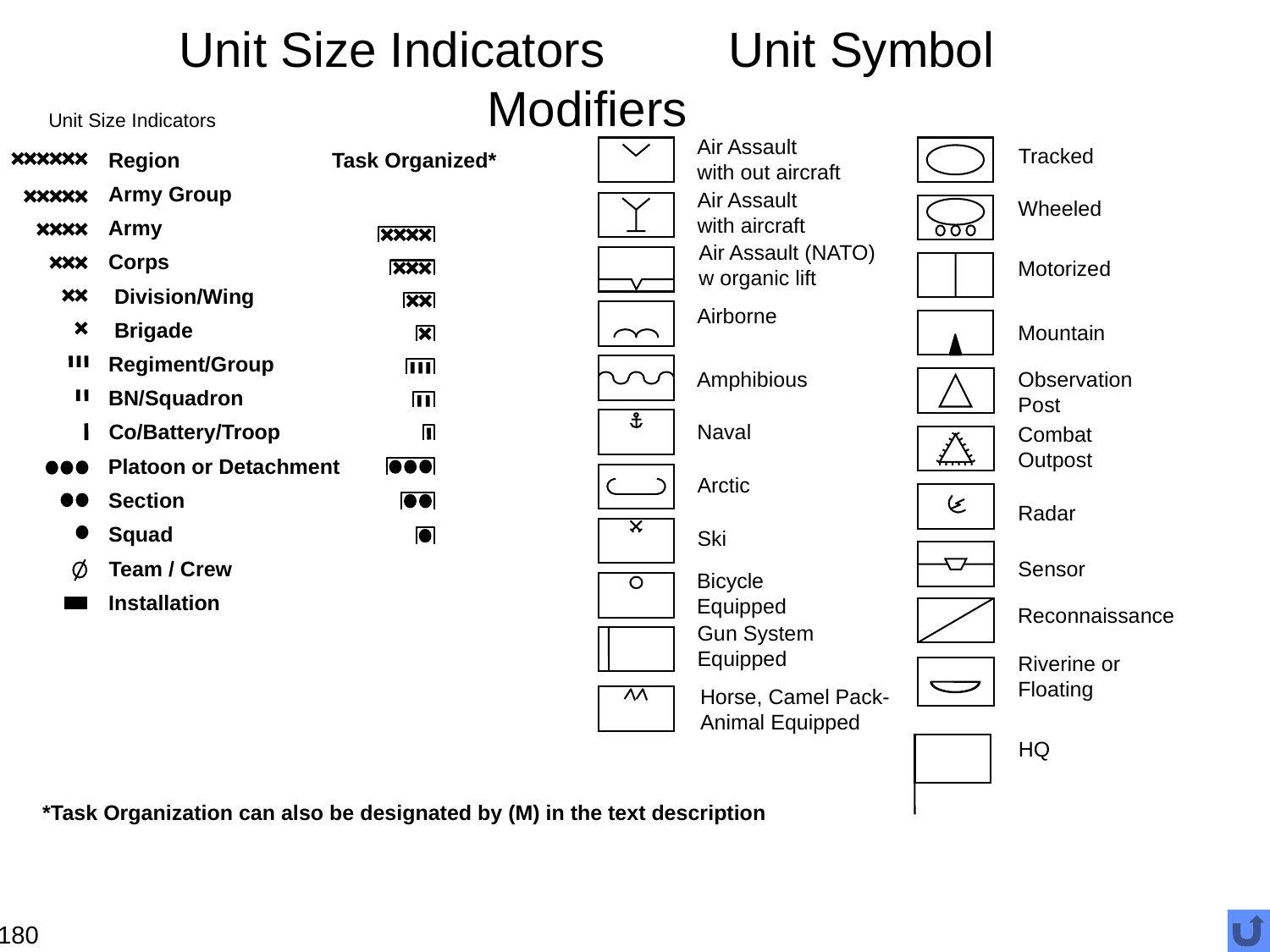

# Unit Size Indicators         Unit Symbol Modifiers
Unit Size Indicators
Air Assault
with out aircraft

Tracked
Region
Task Organized*

Air Assault
with aircraft
Army Group

Wheeled
Army

Air Assault (NATO)
w organic lift

Corps

Motorized

 Division/Wing

Airborne

 Brigade
Mountain

Regiment/Group

Amphibious
Observation
Post

BN/Squadron

Naval
Co/Battery/Troop
Combat
Outpost

Platoon or Detachment

Arctic

Section

Radar
Ski

Squad

Team / Crew
Sensor

Bicycle
Equipped

Installation

Reconnaissance
Gun System
Equipped

Riverine or
Floating

Horse, Camel Pack-
Animal Equipped

HQ
*Task Organization can also be designated by (M) in the text description
180